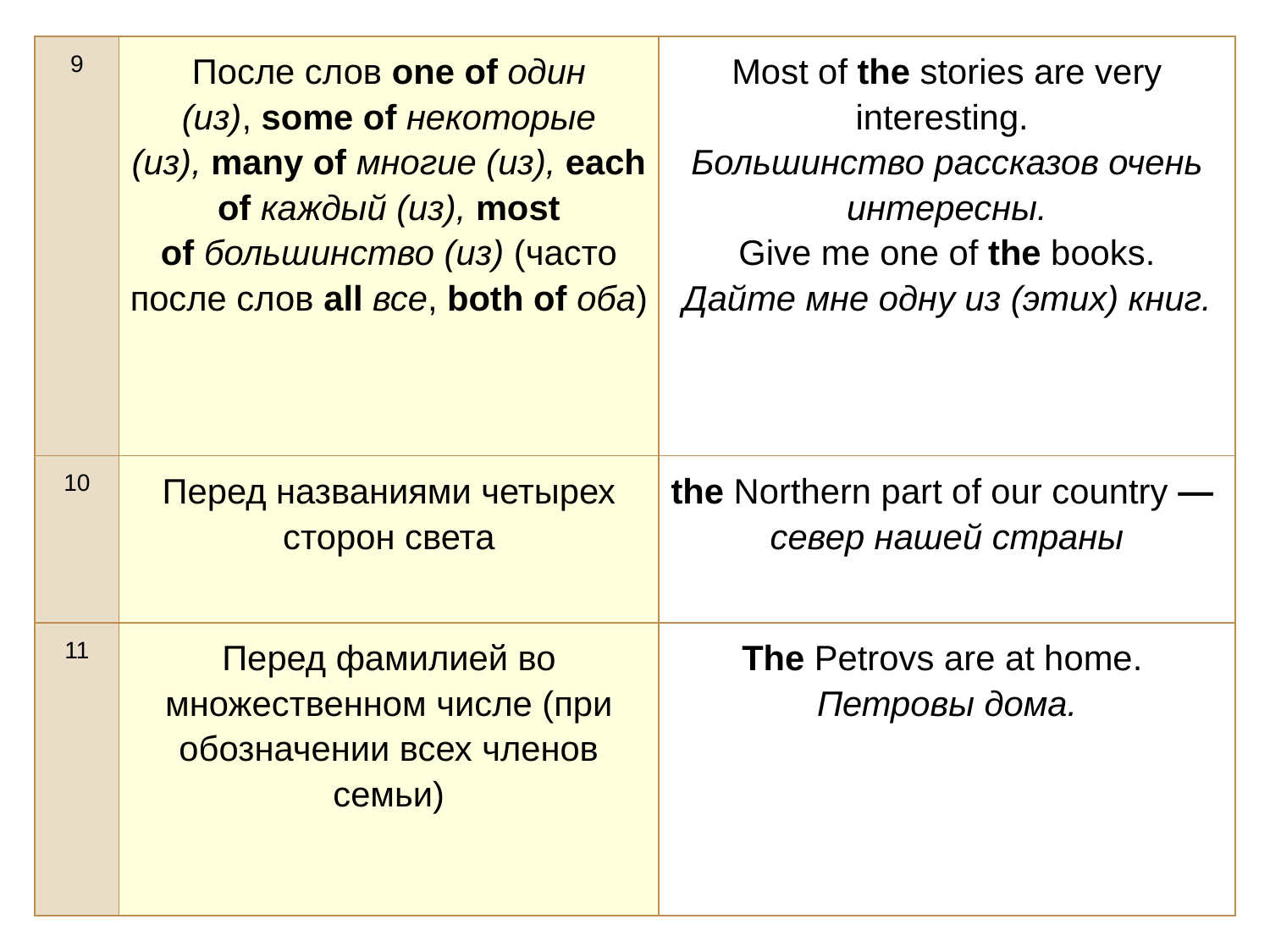

| 9 | После слов one of один (из), some of некоторые (из), many of многие (из), each of каждый (из), most of большинство (из) (часто после слов all все, both of оба) | Most of the stories are very interesting.  Большинство рассказов очень интересны. Give me one of the books. Дайте мне одну из (этих) книг. |
| --- | --- | --- |
| 10 | Перед названиями четырех сторон света | the Northern part of our country —  север нашей страны |
| 11 | Перед фамилией во множественном числе (при обозначении всех членов семьи) | The Petrovs are at home.  Петровы дома. |